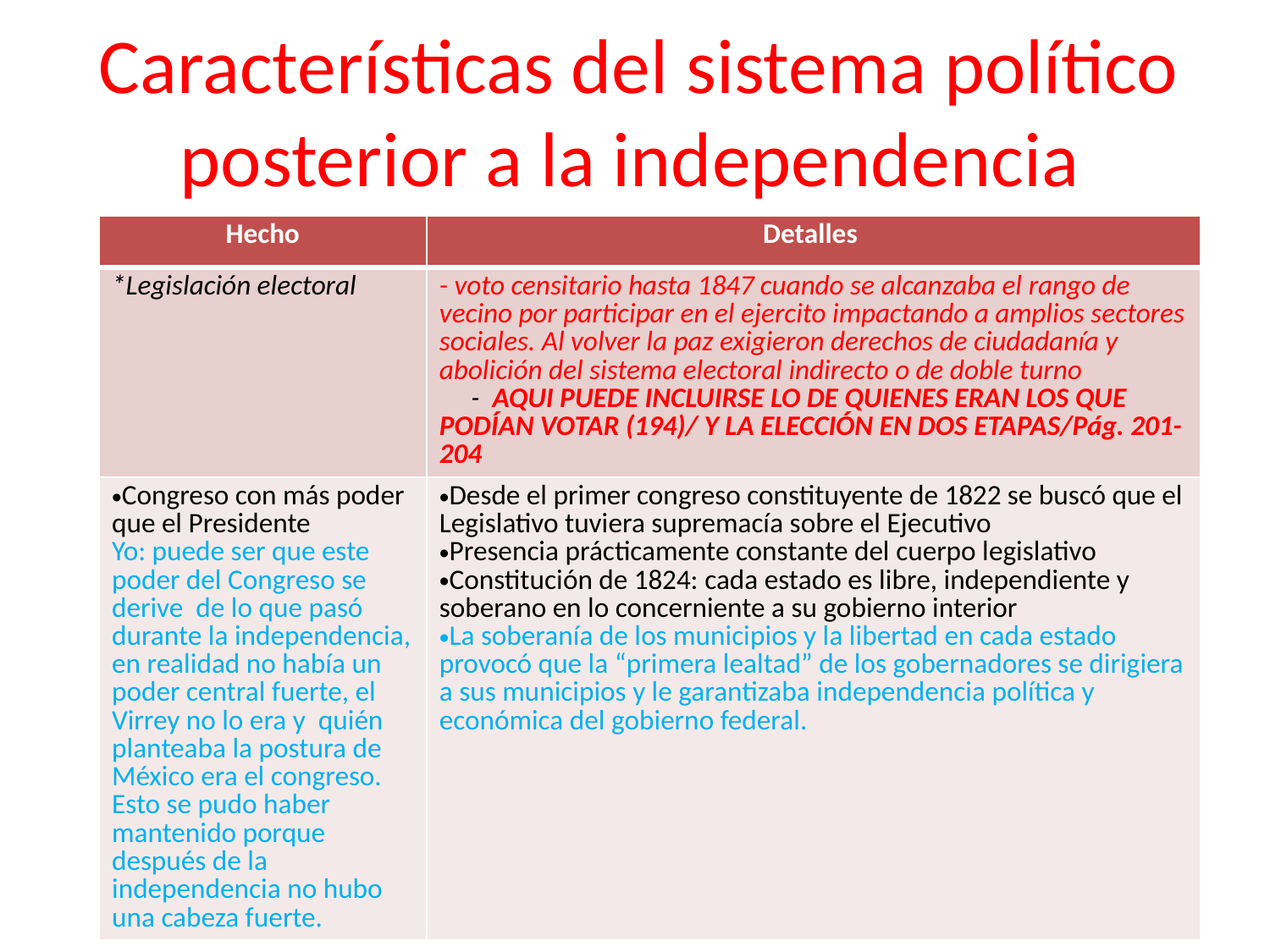

Características del sistema político posterior a la independencia
| Hecho | Detalles |
| --- | --- |
| \*Legislación electoral | - voto censitario hasta 1847 cuando se alcanzaba el rango de vecino por participar en el ejercito impactando a amplios sectores sociales. Al volver la paz exigieron derechos de ciudadanía y abolición del sistema electoral indirecto o de doble turno - AQUI PUEDE INCLUIRSE LO DE QUIENES ERAN LOS QUE PODÍAN VOTAR (194)/ Y LA ELECCIÓN EN DOS ETAPAS/Pág. 201-204 |
| Congreso con más poder que el Presidente Yo: puede ser que este poder del Congreso se derive de lo que pasó durante la independencia, en realidad no había un poder central fuerte, el Virrey no lo era y quién planteaba la postura de México era el congreso. Esto se pudo haber mantenido porque después de la independencia no hubo una cabeza fuerte. | Desde el primer congreso constituyente de 1822 se buscó que el Legislativo tuviera supremacía sobre el Ejecutivo Presencia prácticamente constante del cuerpo legislativo Constitución de 1824: cada estado es libre, independiente y soberano en lo concerniente a su gobierno interior La soberanía de los municipios y la libertad en cada estado provocó que la “primera lealtad” de los gobernadores se dirigiera a sus municipios y le garantizaba independencia política y económica del gobierno federal. |